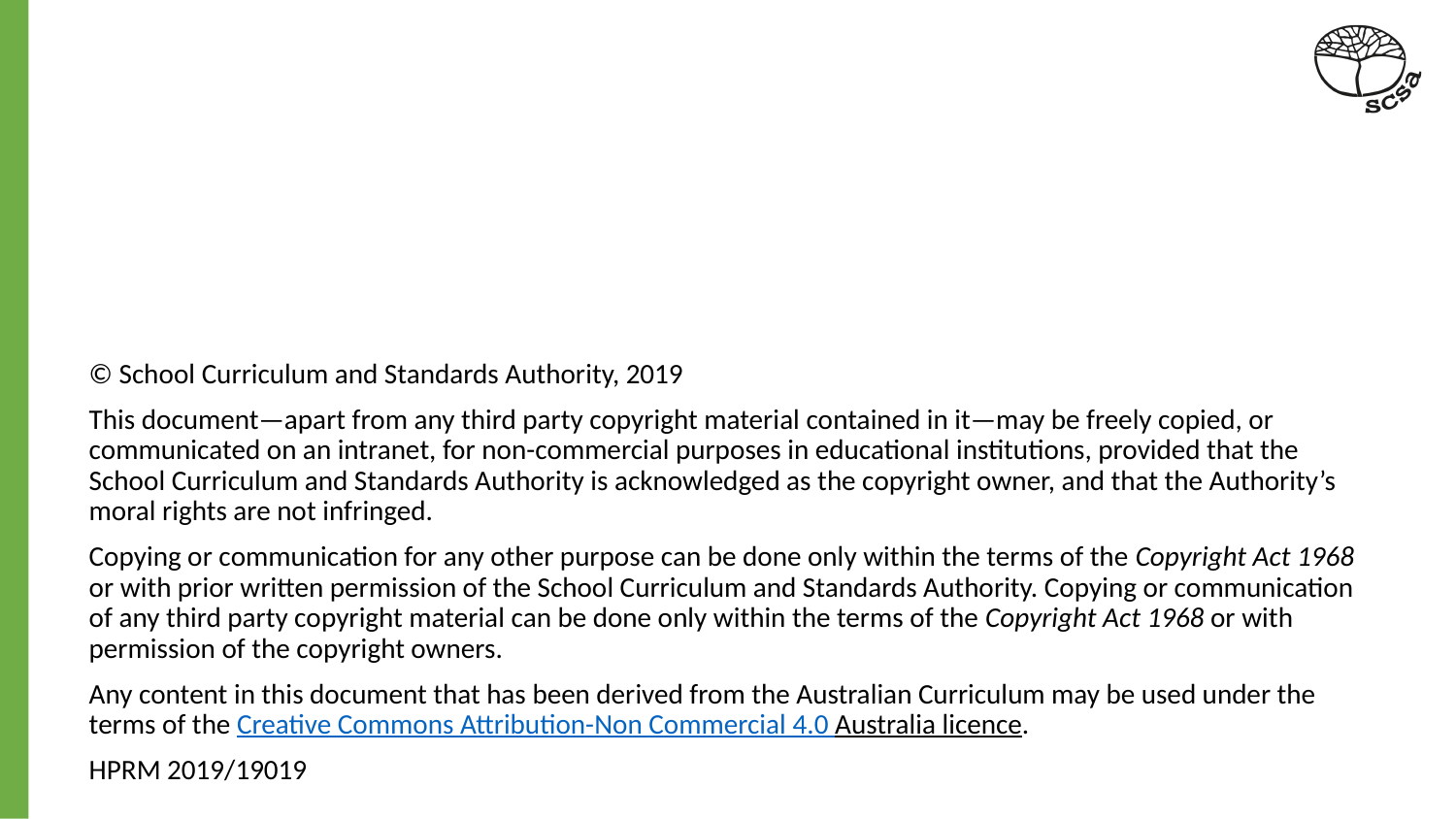

© School Curriculum and Standards Authority, 2019
This document—apart from any third party copyright material contained in it—may be freely copied, or communicated on an intranet, for non-commercial purposes in educational institutions, provided that the School Curriculum and Standards Authority is acknowledged as the copyright owner, and that the Authority’s moral rights are not infringed.
Copying or communication for any other purpose can be done only within the terms of the Copyright Act 1968 or with prior written permission of the School Curriculum and Standards Authority. Copying or communication of any third party copyright material can be done only within the terms of the Copyright Act 1968 or with permission of the copyright owners.
Any content in this document that has been derived from the Australian Curriculum may be used under the terms of the Creative Commons Attribution-Non Commercial 4.0 Australia licence.
HPRM 2019/19019